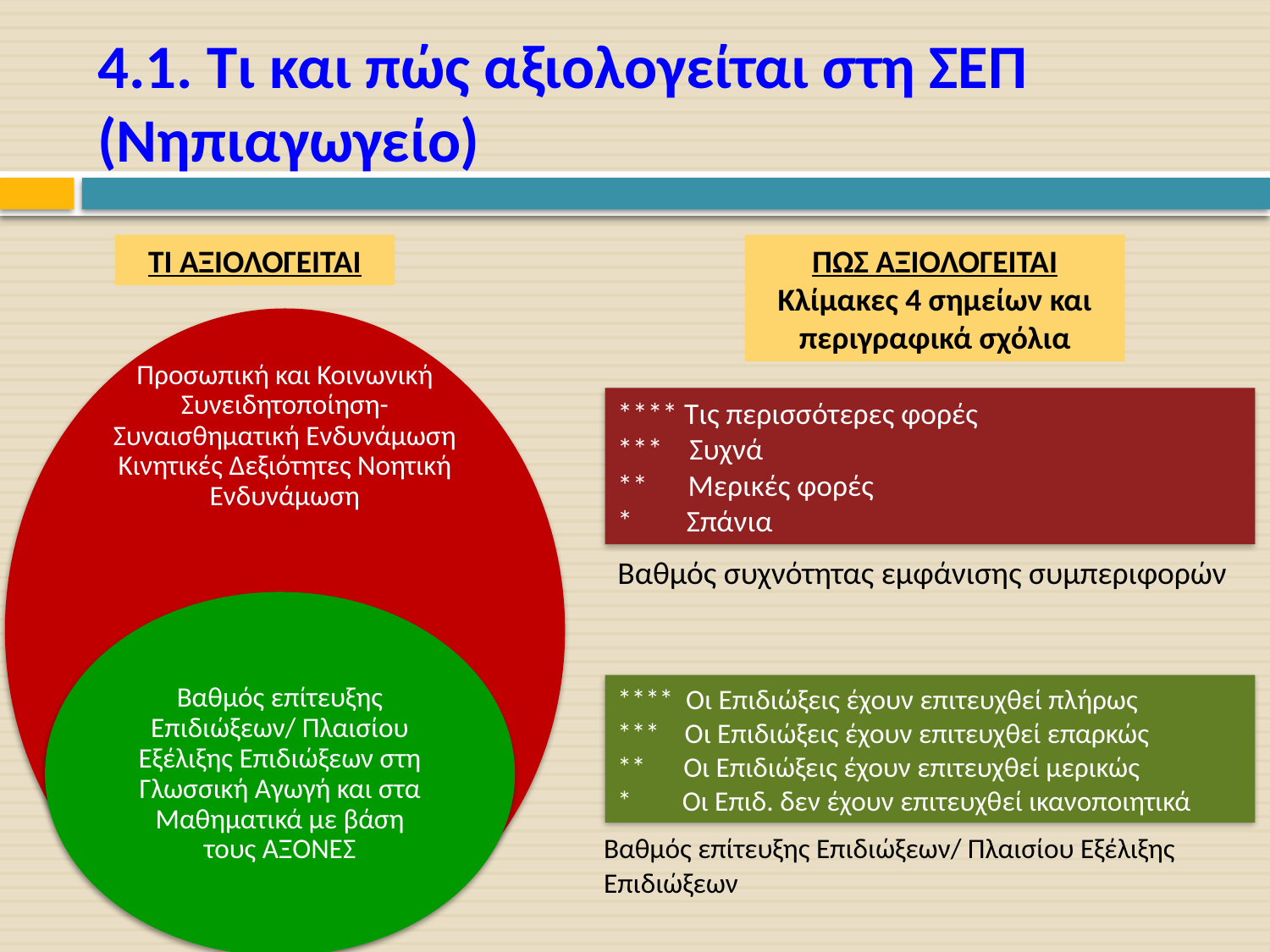

# 4.1. Τι και πώς αξιολογείται στη ΣΕΠ (Νηπιαγωγείο)

Προσωπική και Κοινωνική Συνειδητοποίηση-Συναισθηματική Ενδυνάμωση Κινητικές Δεξιότητες Νοητική Ενδυνάμωση
Βαθμός επίτευξης Επιδιώξεων/ Πλαισίου Εξέλιξης Επιδιώξεων στη Γλωσσική Αγωγή και στα Μαθηματικά με βάση τους ΑΞΟΝΕΣ
ΤΙ ΑΞΙΟΛΟΓΕΙΤΑΙ
ΠΩΣ ΑΞΙΟΛΟΓΕΙΤΑΙ
Κλίμακες 4 σημείων και περιγραφικά σχόλια
**** Τις περισσότερες φορές
***    Συχνά
**      Μερικές φορές
*        Σπάνια
Βαθμός συχνότητας εμφάνισης συμπεριφορών
****  Οι Επιδιώξεις έχουν επιτευχθεί πλήρως
***    Οι Επιδιώξεις έχουν επιτευχθεί επαρκώς
**      Οι Επιδιώξεις έχουν επιτευχθεί μερικώς
*        Οι Επιδ. δεν έχουν επιτευχθεί ικανοποιητικά
Βαθμός επίτευξης Επιδιώξεων/ Πλαισίου Εξέλιξης Επιδιώξεων